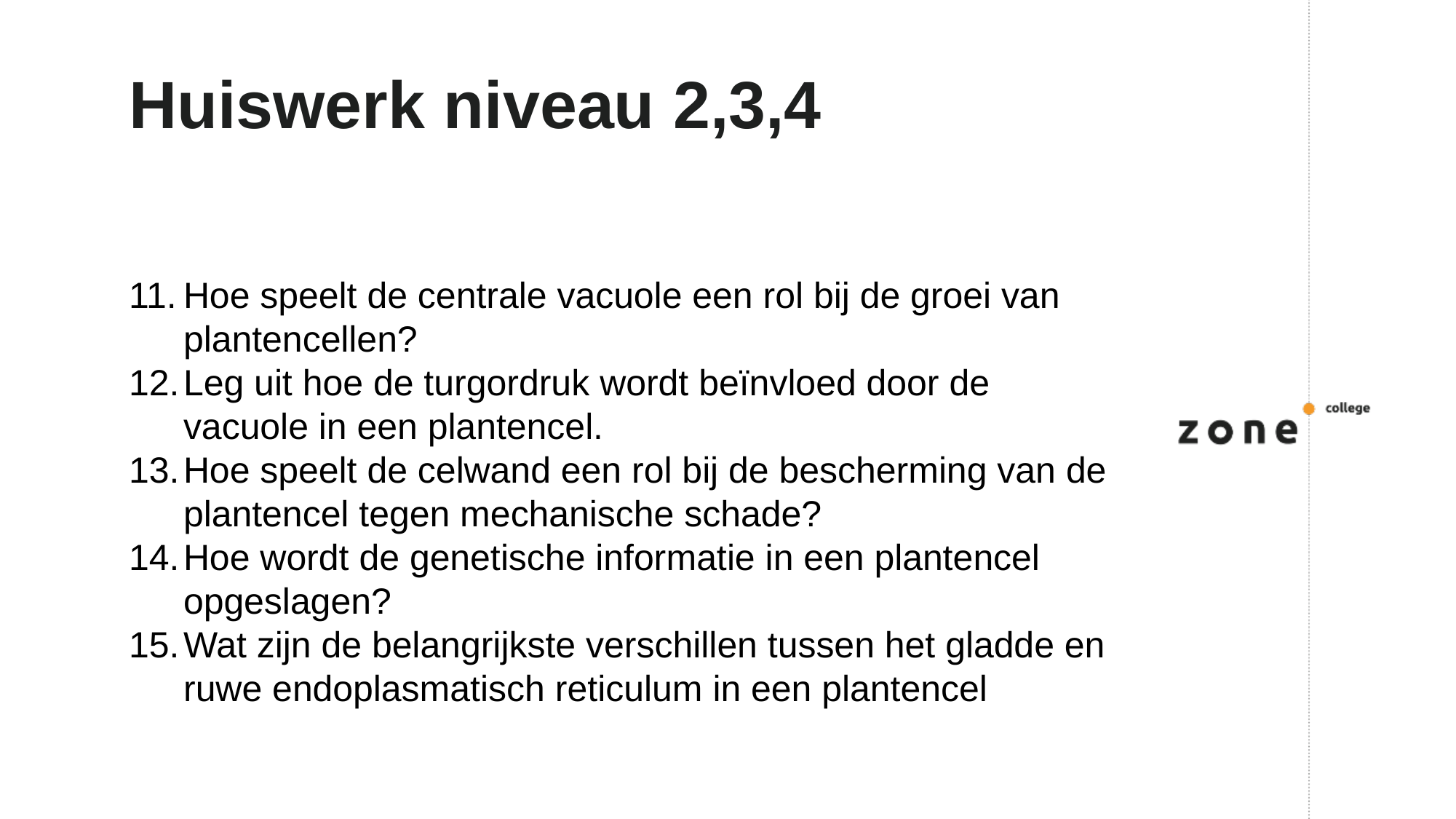

# Huiswerk niveau 2,3,4

Hoe speelt de centrale vacuole een rol bij de groei van plantencellen?
Leg uit hoe de turgordruk wordt beïnvloed door de vacuole in een plantencel.
Hoe speelt de celwand een rol bij de bescherming van de plantencel tegen mechanische schade?
Hoe wordt de genetische informatie in een plantencel opgeslagen?
Wat zijn de belangrijkste verschillen tussen het gladde en ruwe endoplasmatisch reticulum in een plantencel